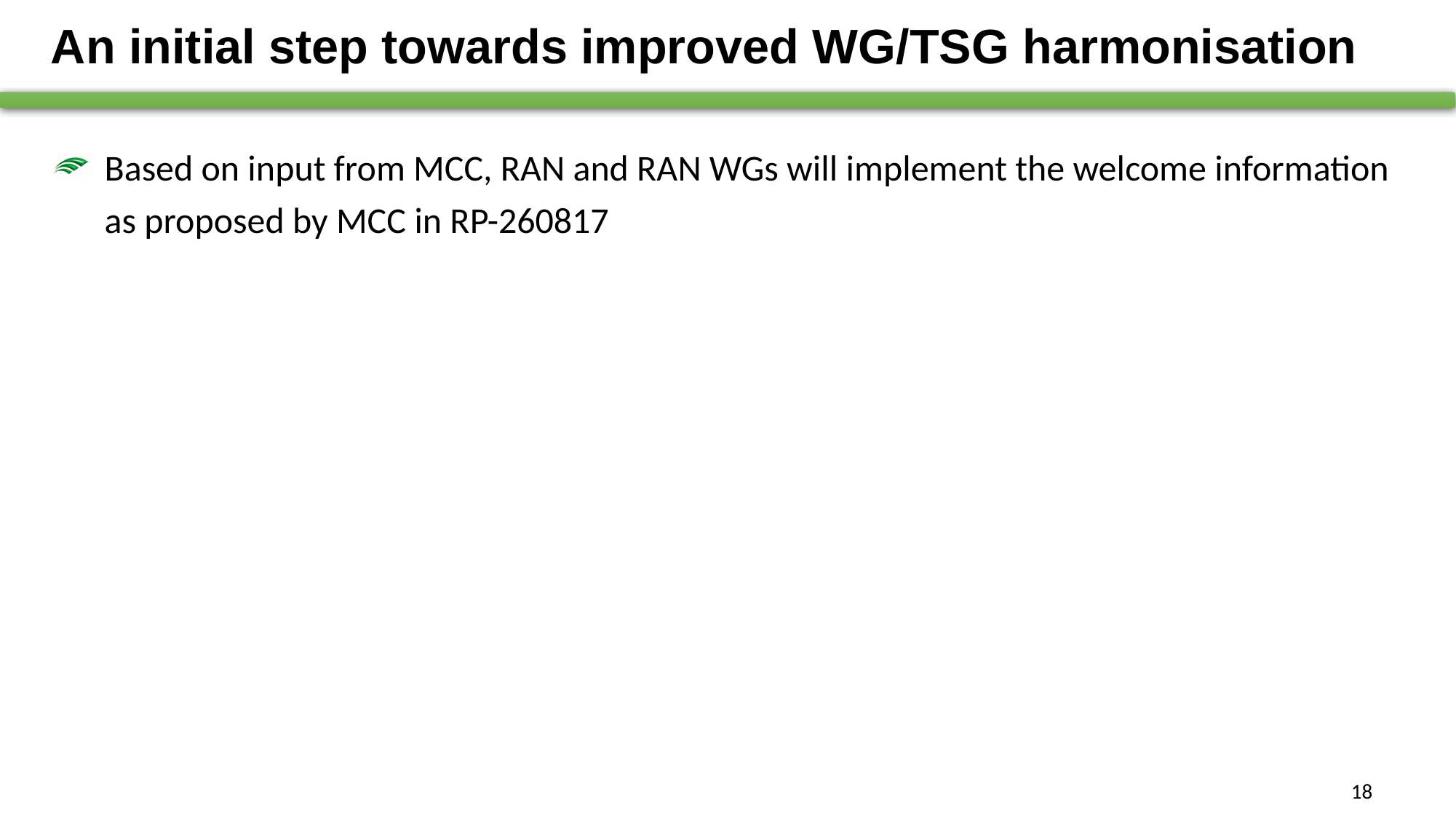

# An initial step towards improved WG/TSG harmonisation
Based on input from MCC, RAN and RAN WGs will implement the welcome information as proposed by MCC in RP-260817